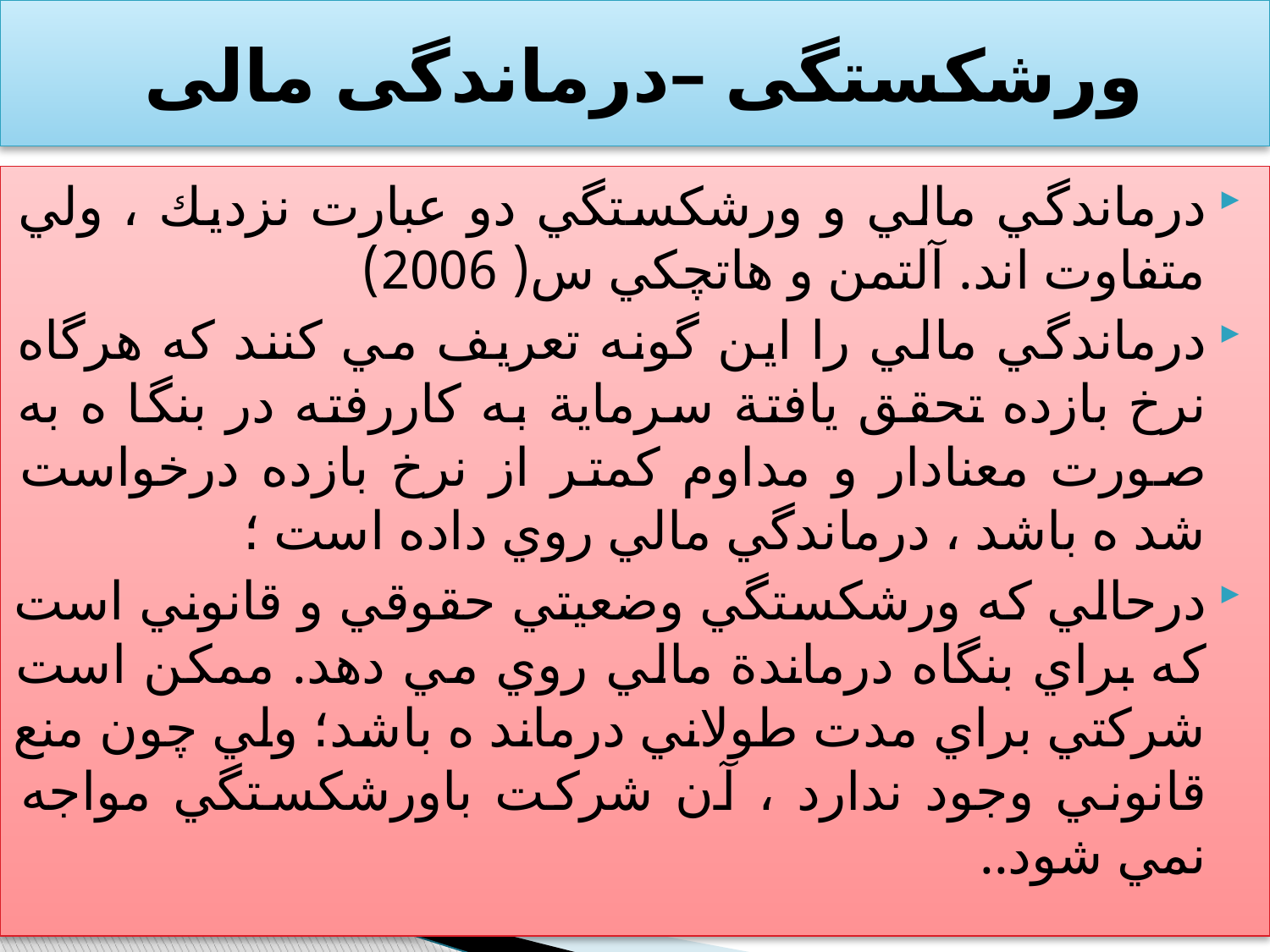

# ورشکستگی –درماندگی مالی
درماندگي مالي و ورشكستگي دو عبارت نزديك ، ولي متفاوت اند. آلتمن و هاتچكي س( 2006)
درماندگي مالي را اين گونه تعريف مي كنند كه هرگاه نرخ بازده تحقق يافتة سرماية به كاررفته در بنگا ه به صورت معنادار و مداوم كمتر از نرخ بازده درخواست شد ه باشد ، درماندگي مالي روي داده است ؛
درحالي كه ورشكستگي وضعيتي حقوقي و قانوني است كه براي بنگاه درماندة مالي روي مي دهد. ممكن است شركتي براي مدت طولاني درماند ه باشد؛ ولي چون منع قانوني وجود ندارد ، آن شركت باورشكستگي مواجه نمي شود..